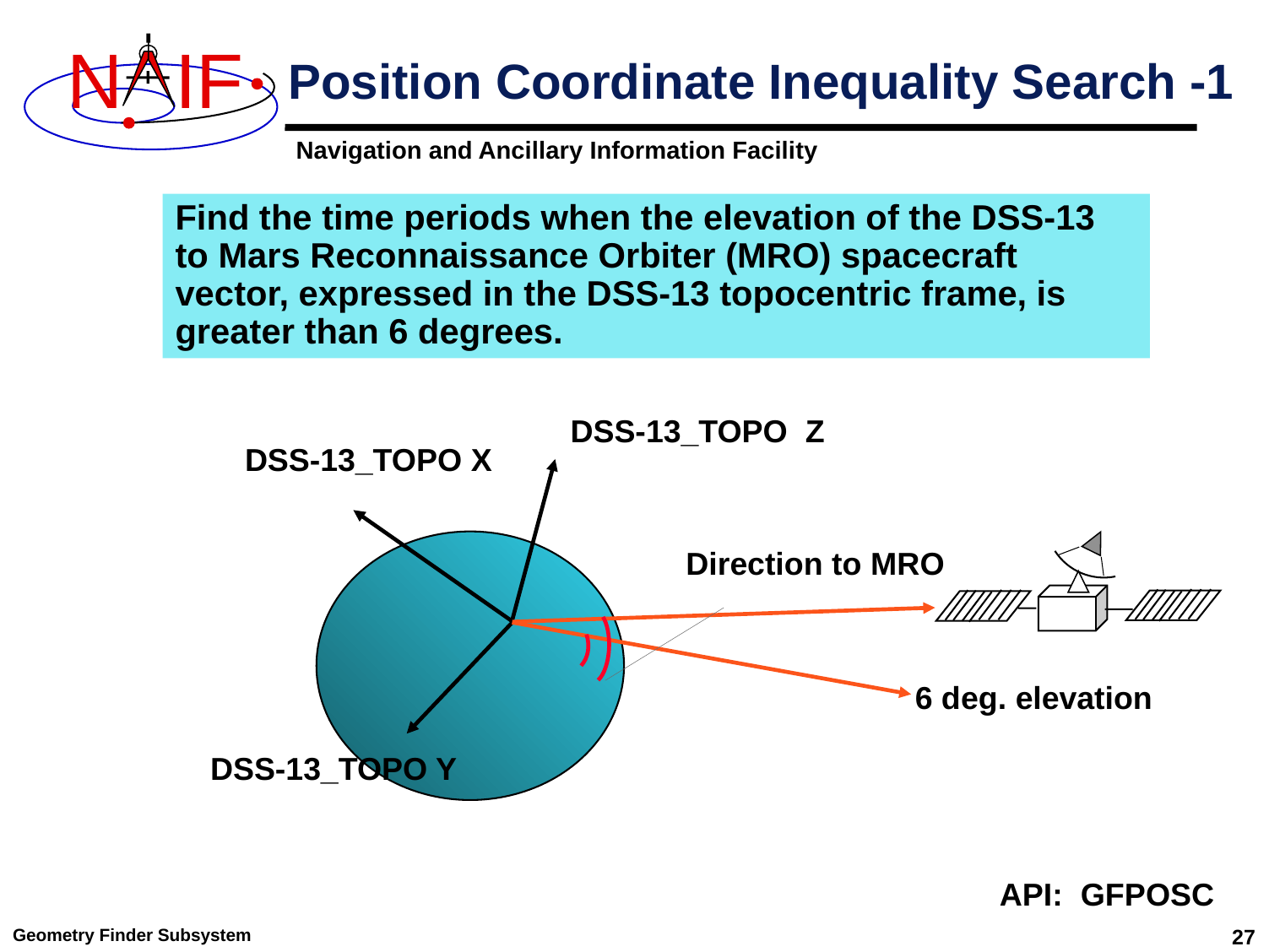

# Position Coordinate Inequality Search -1
Find the time periods when the elevation of the DSS-13 to Mars Reconnaissance Orbiter (MRO) spacecraft vector, expressed in the DSS-13 topocentric frame, is greater than 6 degrees.
DSS-13_TOPO  Z
DSS-13_TOPO X

Direction to MRO

6 deg. elevation
DSS-13_TOPO Y
API:  GFPOSC
Geometry Finder Subsystem
27